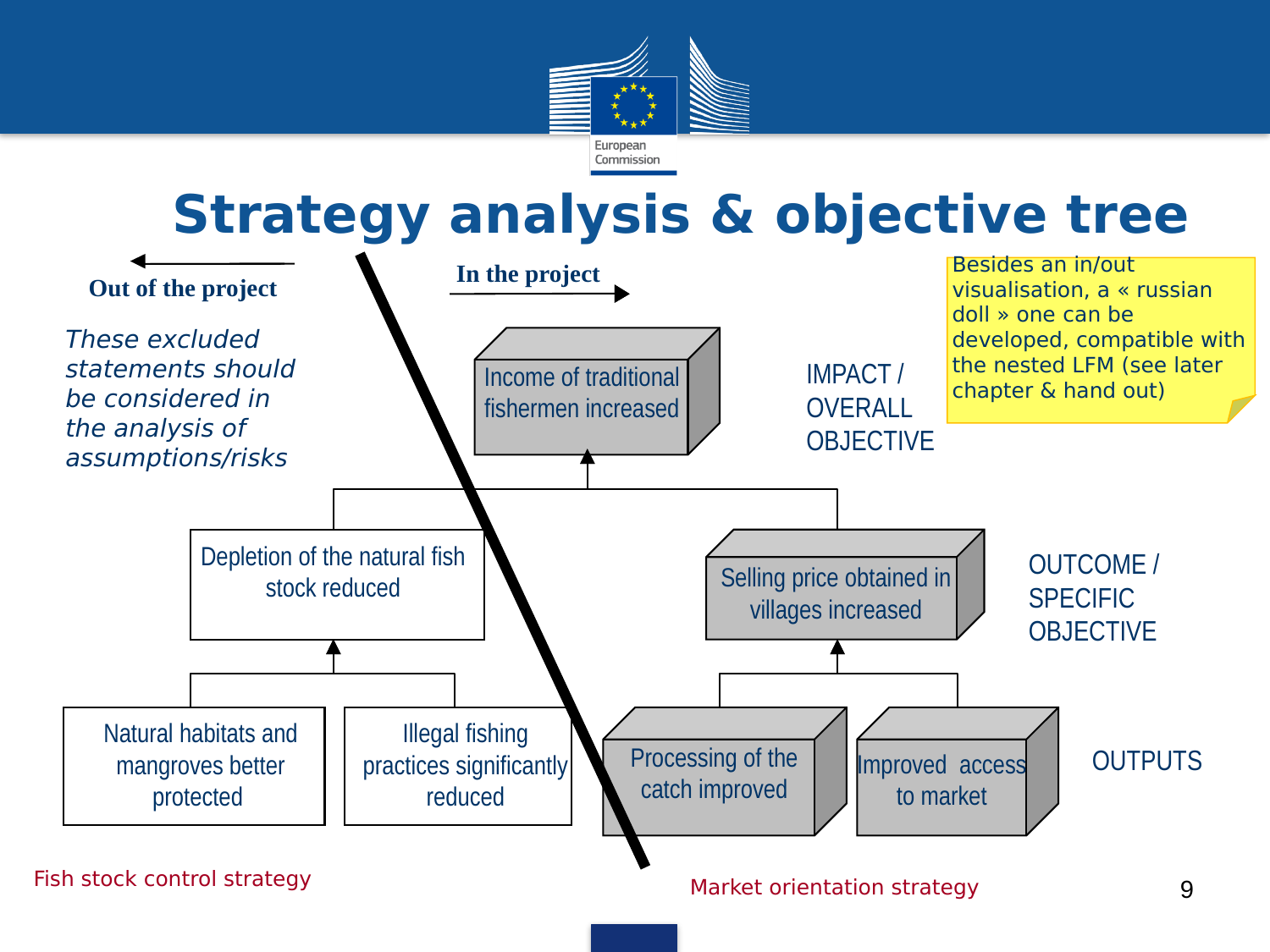

Strategy analysis & objective tree

In the project

          Out of the project

Besides an in/out visualisation, a « russian doll » one can be developed, compatible with the nested LFM (see later chapter & hand out)

These excluded statements should be considered in the analysis of assumptions/risks

IMPACT / OVERALL OBJECTIVE
Income of traditional fishermen increased

Depletion of the natural fish stock reduced
OUTCOME / SPECIFIC OBJECTIVE

Selling price obtained in villages increased

Natural habitats and mangroves better protected
Illegal fishing practices significantly reduced

OUTPUTS
Processing of the catch improved

Improved  access to market
Fish stock control strategy
9
Market orientation strategy